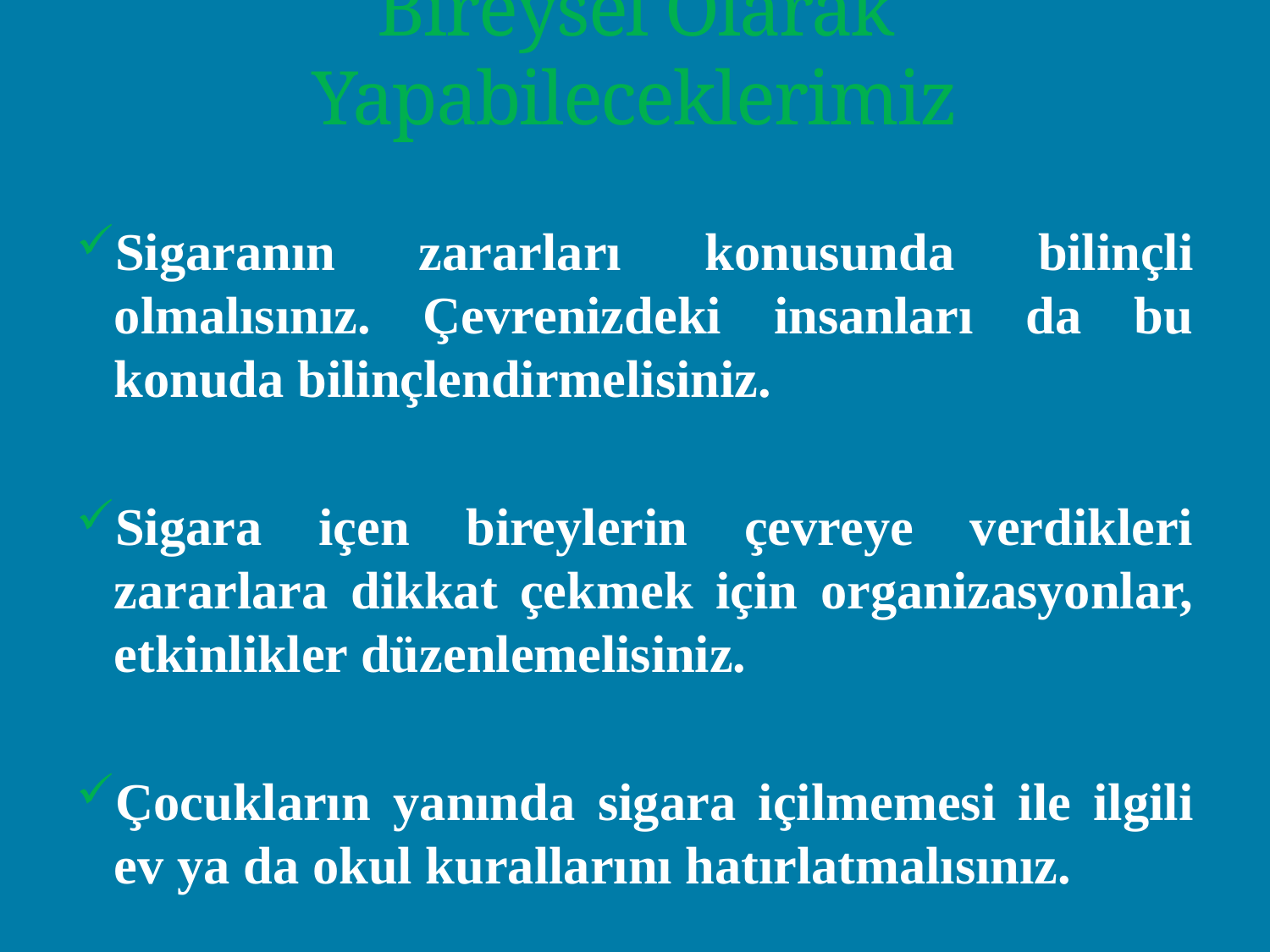

# Bireysel Olarak Yapabileceklerimiz
Sigaranın zararları konusunda bilinçli olmalısınız. Çevrenizdeki insanları da bu konuda bilinçlendirmelisiniz.

Sigara içen bireylerin çevreye verdikleri zararlara dikkat çekmek için organizasyonlar, etkinlikler düzenlemelisiniz.

Çocukların yanında sigara içilmemesi ile ilgili ev ya da okul kurallarını hatırlatmalısınız.